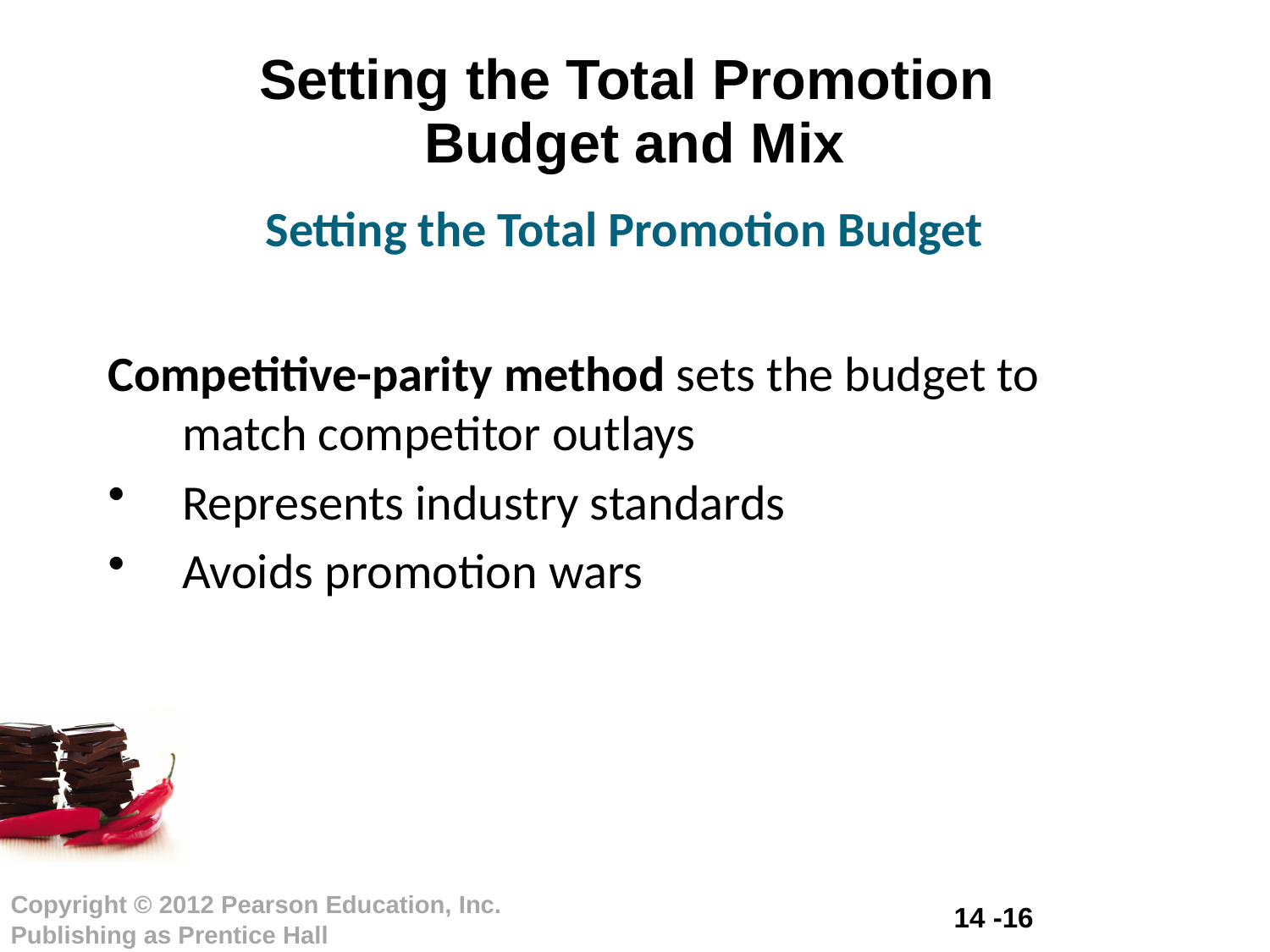

# Setting the Total Promotion Budget and Mix
Setting the Total Promotion Budget

Competitive-parity method sets the budget to match competitor outlays
Represents industry standards
Avoids promotion wars